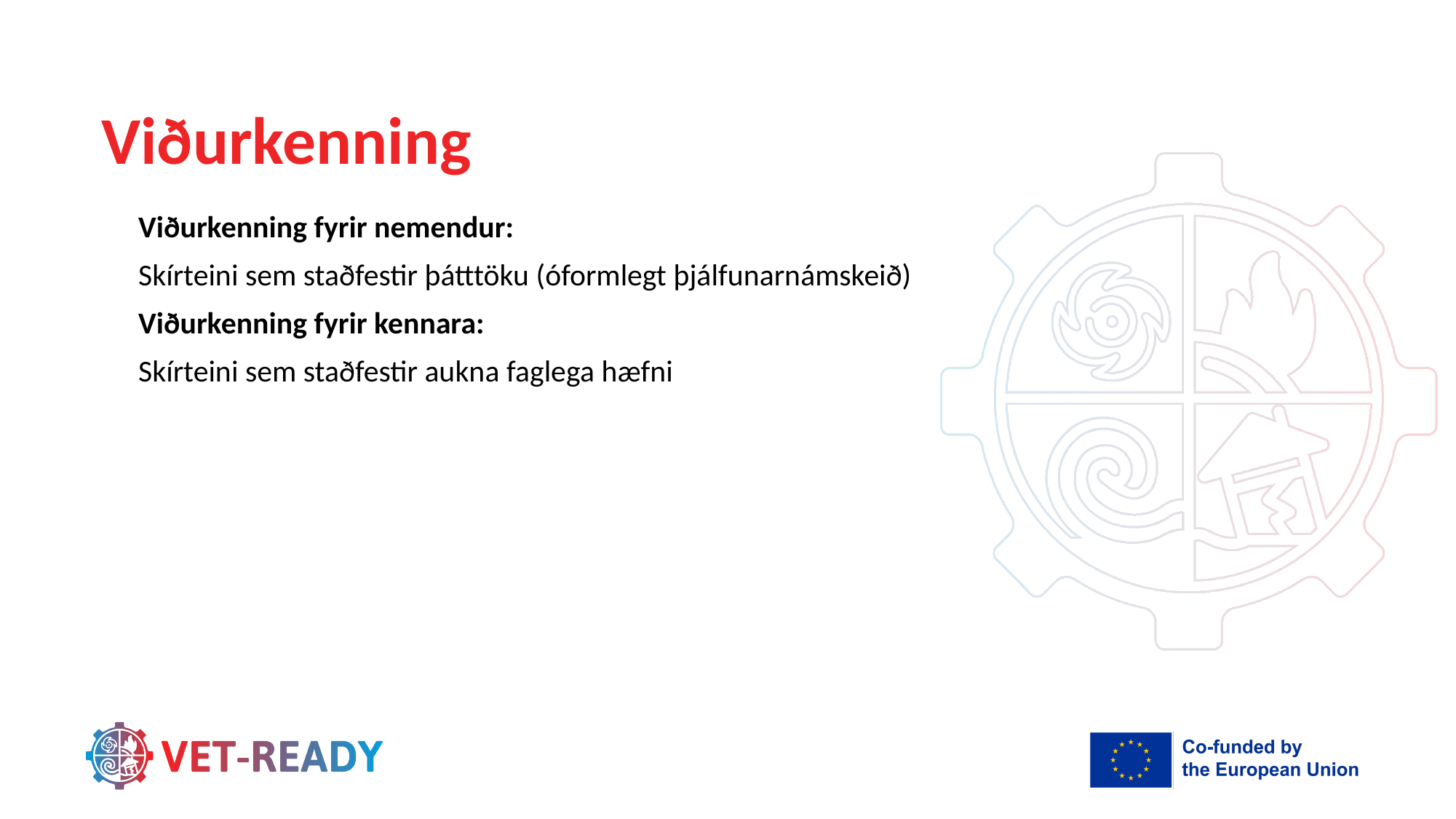

# Viðurkenning
Viðurkenning fyrir nemendur:
Skírteini sem staðfestir þátttöku (óformlegt þjálfunarnámskeið)
Viðurkenning fyrir kennara:
Skírteini sem staðfestir aukna faglega hæfni